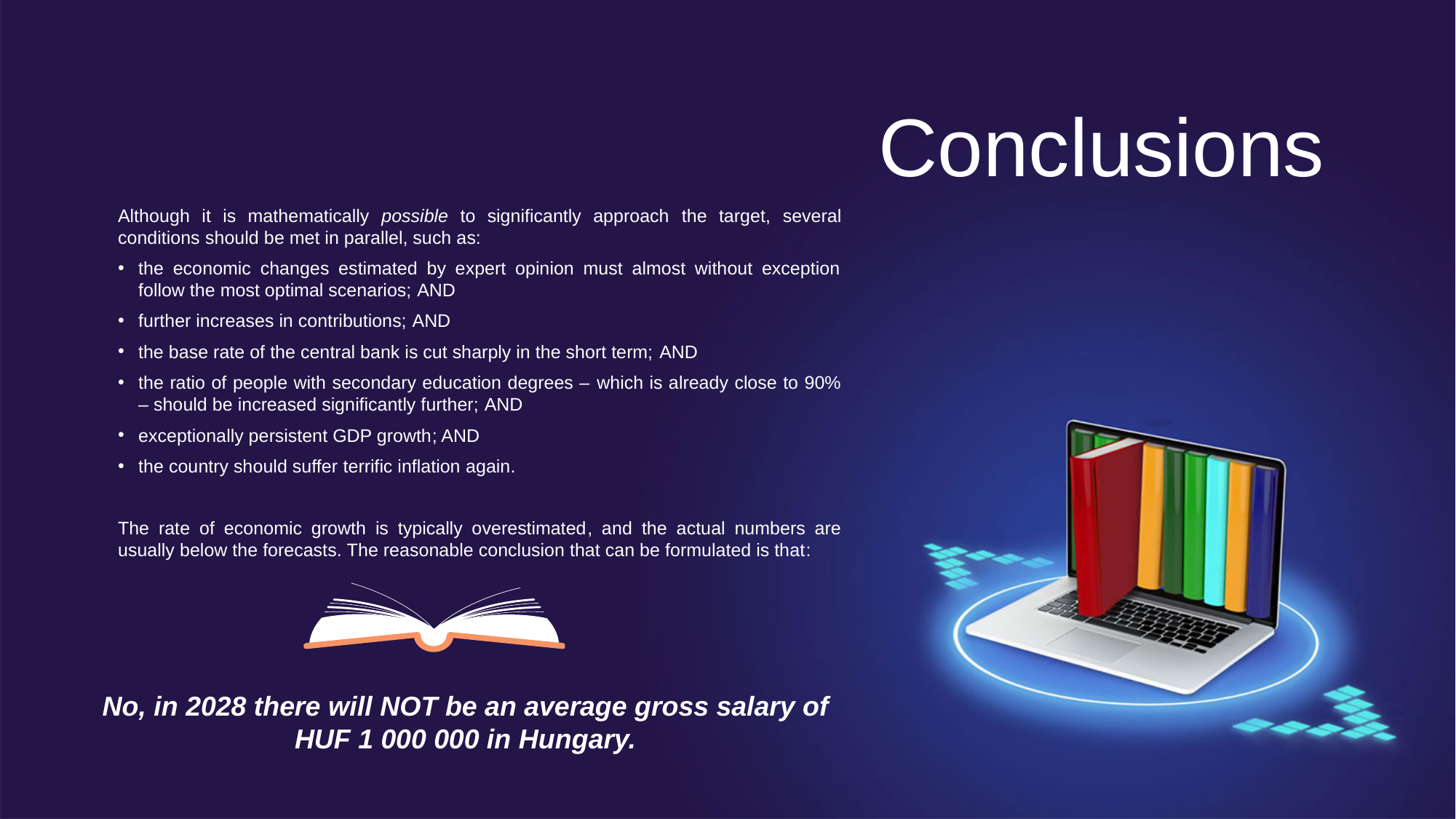

Conclusions
Although it is mathematically possible to significantly approach the target, several conditions should be met in parallel, such as:
the economic changes estimated by expert opinion must almost without exception follow the most optimal scenarios; AND
further increases in contributions; AND
the base rate of the central bank is cut sharply in the short term; AND
the ratio of people with secondary education degrees – which is already close to 90% – should be increased significantly further; AND
exceptionally persistent GDP growth; AND
the country should suffer terrific inflation again.

The rate of economic growth is typically overestimated, and the actual numbers are usually below the forecasts. The reasonable conclusion that can be formulated is that:

No, in 2028 there will NOT be an average gross salary of HUF 1 000 000 in Hungary.